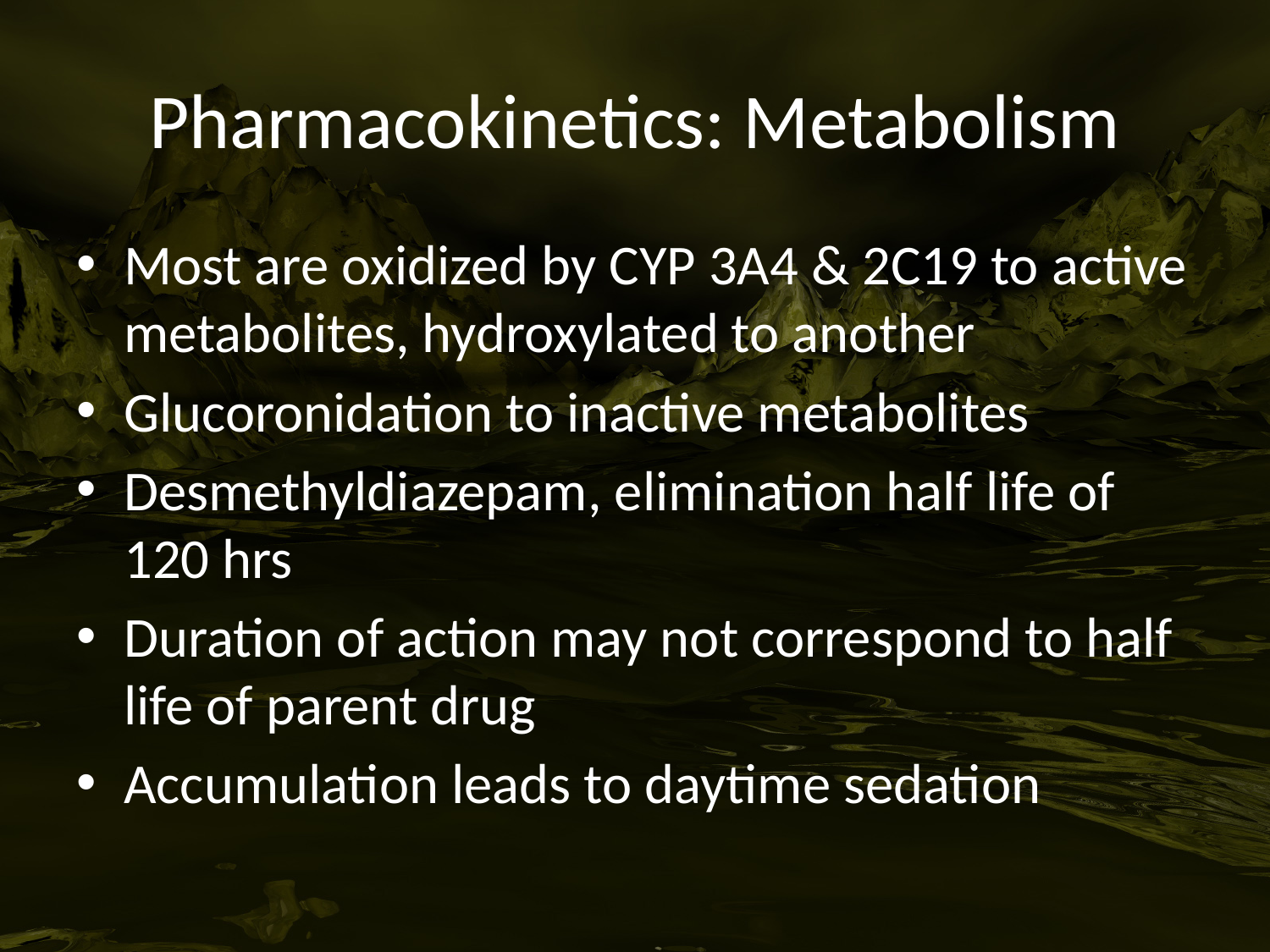

# Pharmacokinetics: Metabolism
Most are oxidized by CYP 3A4 & 2C19 to active metabolites, hydroxylated to another
Glucoronidation to inactive metabolites
Desmethyldiazepam, elimination half life of 120 hrs
Duration of action may not correspond to half life of parent drug
Accumulation leads to daytime sedation